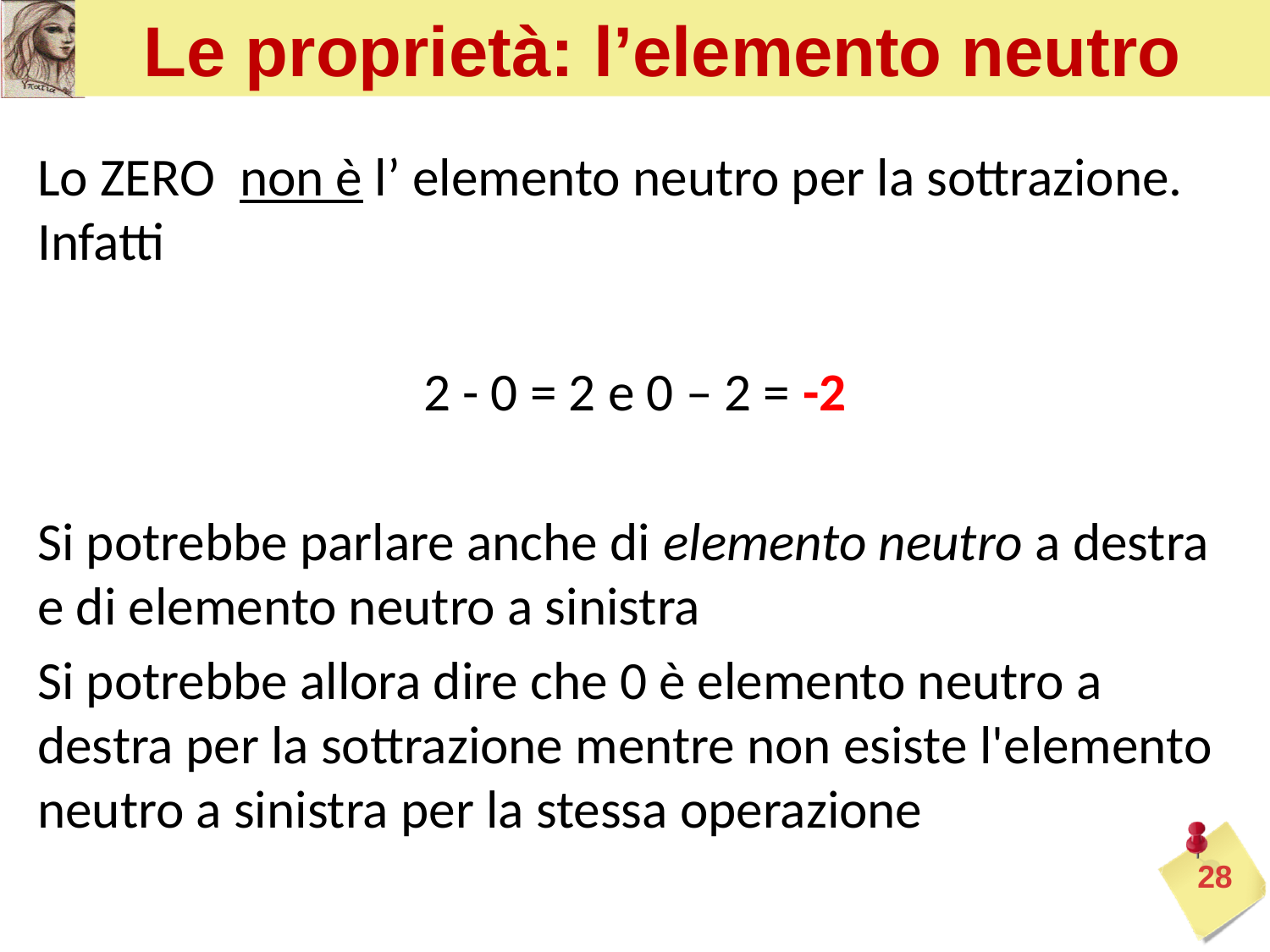

# Le proprietà: l’elemento neutro
Lo ZERO  non è l’ elemento neutro per la sottrazione. Infatti

2 - 0 = 2 e 0 – 2 = -2

Si potrebbe parlare anche di elemento neutro a destra e di elemento neutro a sinistra
Si potrebbe allora dire che 0 è elemento neutro a destra per la sottrazione mentre non esiste l'elemento neutro a sinistra per la stessa operazione